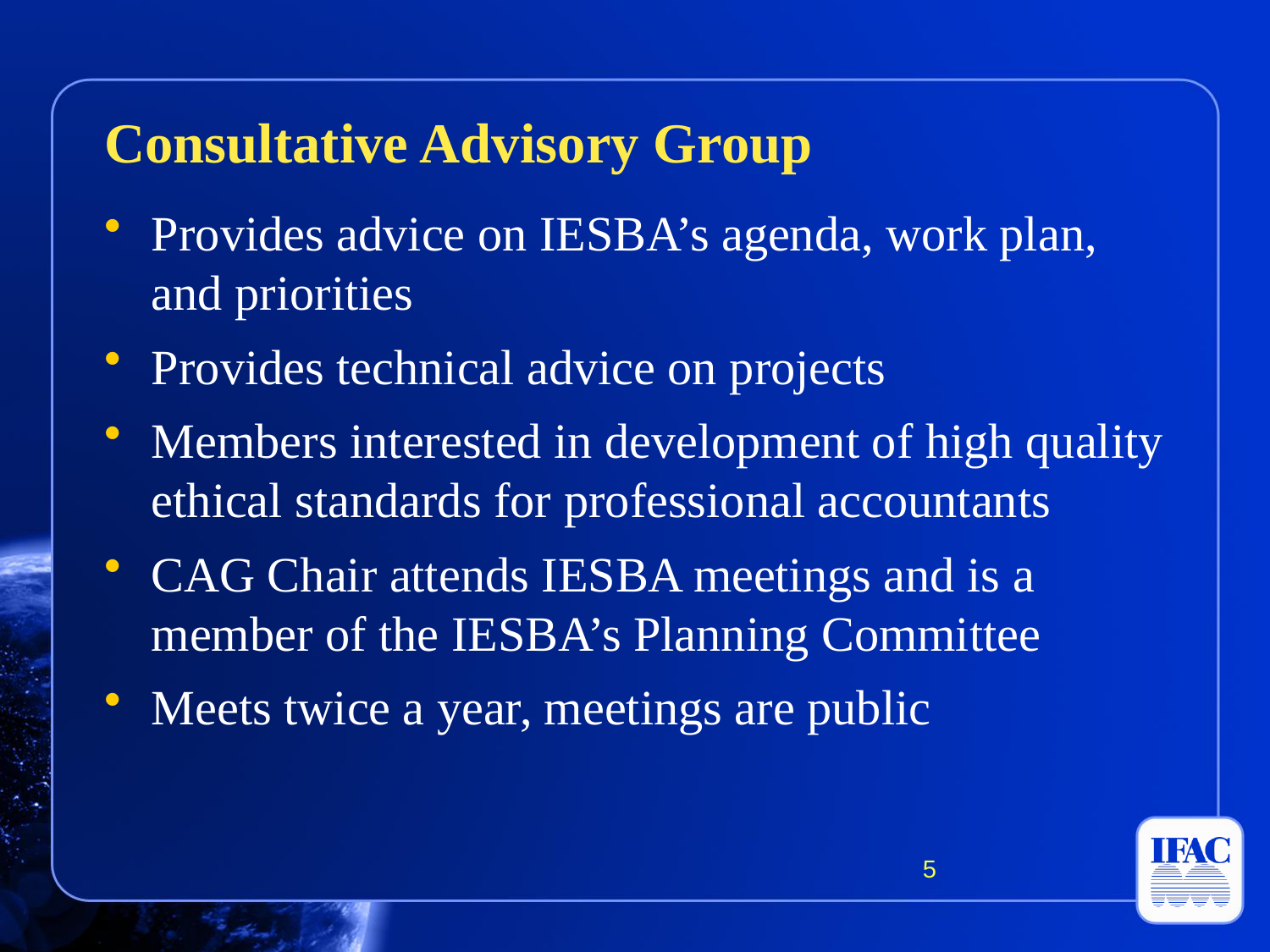

Consultative Advisory Group
Provides advice on IESBA’s agenda, work plan, and priorities
Provides technical advice on projects
Members interested in development of high quality ethical standards for professional accountants
CAG Chair attends IESBA meetings and is a member of the IESBA’s Planning Committee
Meets twice a year, meetings are public
5